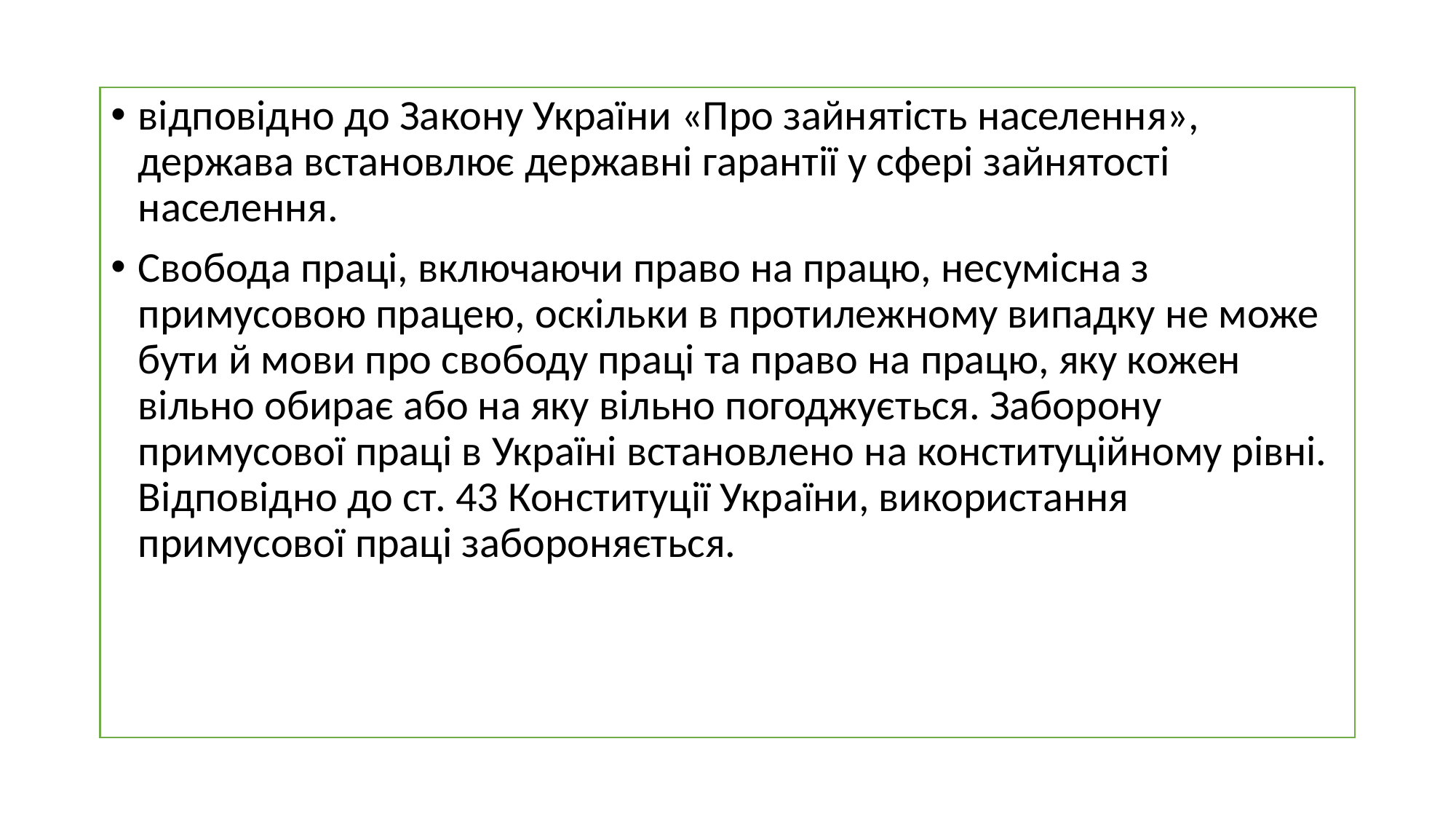

відповідно до Закону України «Про зайнятість населення», держава вста­новлює державні гарантії у сфері зайнятості населення.
Свобода праці, включаючи право на працю, несумісна з примусовою працею, оскіль­ки в протилежному випадку не може бути й мови про свободу праці та право на працю, яку кожен вільно обирає або на яку вільно погоджується. Заборону примусової праці в Україні встановлено на конституційному рівні. Відпо­відно до ст. 43 Конституції України, використання примусової праці забороняється.